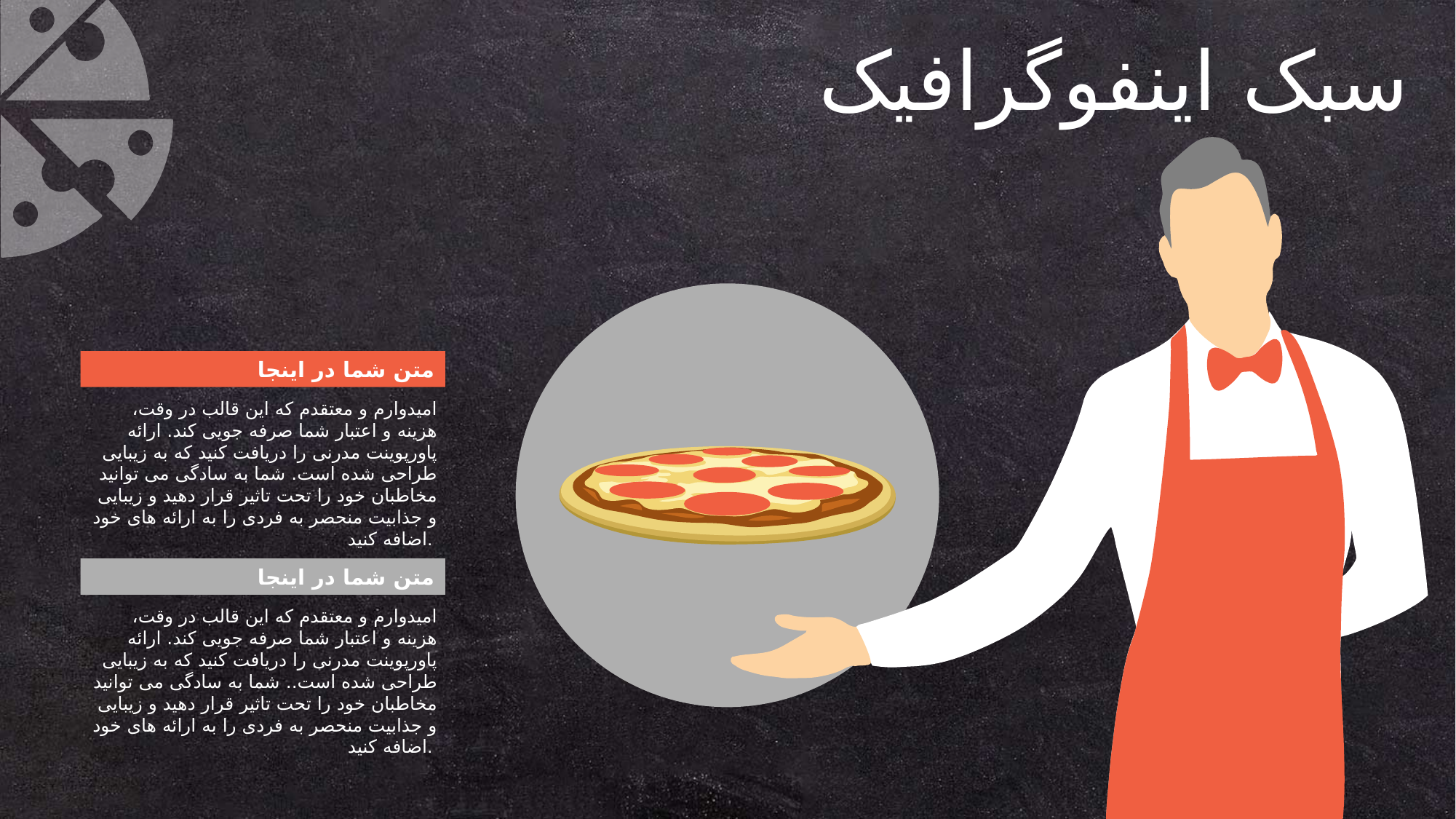

سبک اینفوگرافیک

متن شما در اینجا
امیدوارم و معتقدم که این قالب در وقت، هزینه و اعتبار شما صرفه جویی کند. ارائه پاورپوینت مدرنی را دریافت کنید که به زیبایی طراحی شده است. شما به سادگی می توانید مخاطبان خود را تحت تاثیر قرار دهید و زیبایی و جذابیت منحصر به فردی را به ارائه های خود اضافه کنید.

متن شما در اینجا
امیدوارم و معتقدم که این قالب در وقت، هزینه و اعتبار شما صرفه جویی کند. ارائه پاورپوینت مدرنی را دریافت کنید که به زیبایی طراحی شده است.. شما به سادگی می توانید مخاطبان خود را تحت تاثیر قرار دهید و زیبایی و جذابیت منحصر به فردی را به ارائه های خود اضافه کنید.